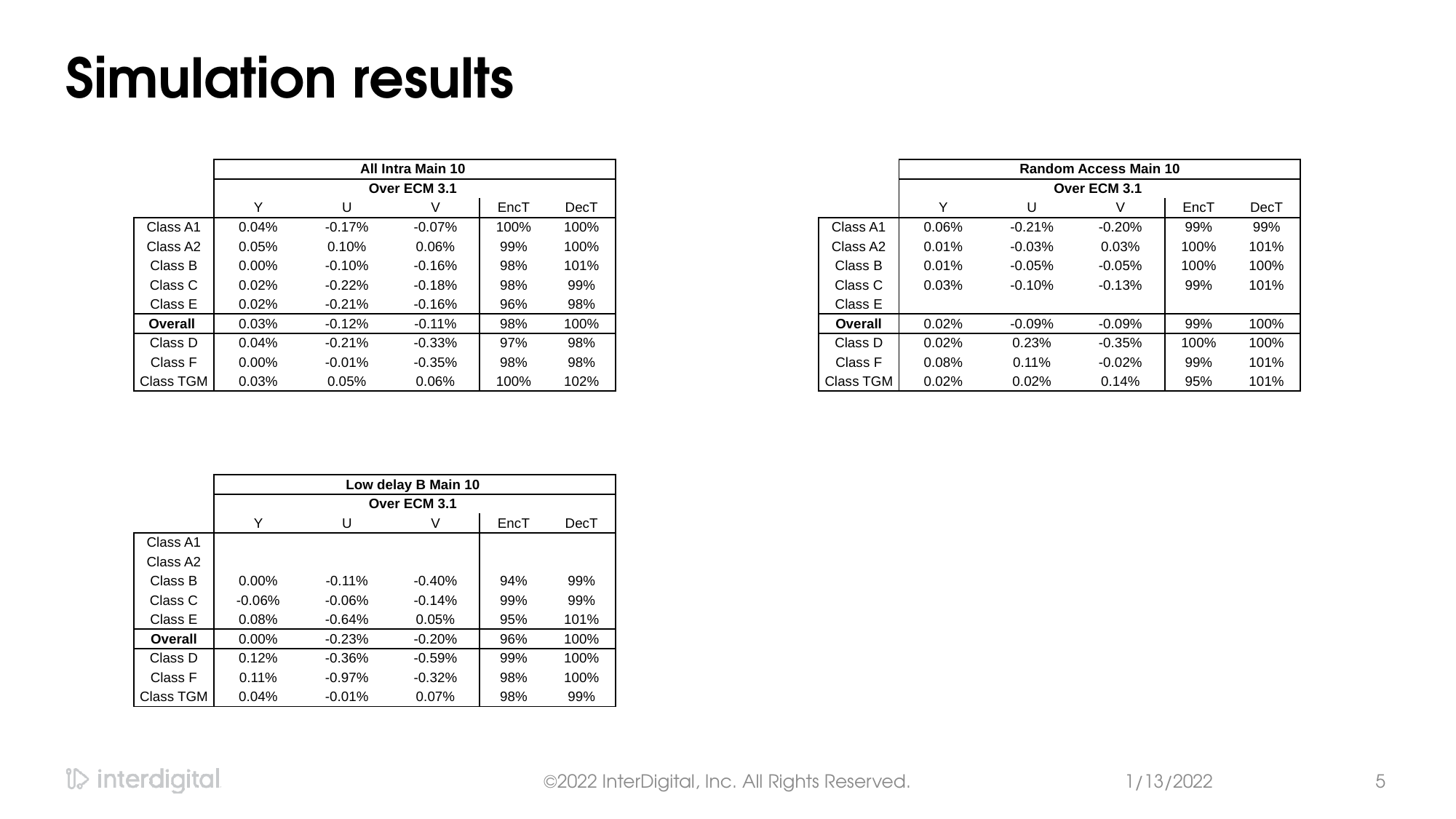

# Simulation results
|  | All Intra Main 10 |  |  |  |  |
| --- | --- | --- | --- | --- | --- |
|  | Over ECM 3.1 |  |  |  |  |
|  | Y | U | V | EncT | DecT |
| Class A1 | 0.04% | -0.17% | -0.07% | 100% | 100% |
| Class A2 | 0.05% | 0.10% | 0.06% | 99% | 100% |
| Class B | 0.00% | -0.10% | -0.16% | 98% | 101% |
| Class C | 0.02% | -0.22% | -0.18% | 98% | 99% |
| Class E | 0.02% | -0.21% | -0.16% | 96% | 98% |
| Overall | 0.03% | -0.12% | -0.11% | 98% | 100% |
| Class D | 0.04% | -0.21% | -0.33% | 97% | 98% |
| Class F | 0.00% | -0.01% | -0.35% | 98% | 98% |
| Class TGM | 0.03% | 0.05% | 0.06% | 100% | 102% |
|  | Random Access Main 10 |  |  |  |  |
| --- | --- | --- | --- | --- | --- |
|  | Over ECM 3.1 |  |  |  |  |
|  | Y | U | V | EncT | DecT |
| Class A1 | 0.06% | -0.21% | -0.20% | 99% | 99% |
| Class A2 | 0.01% | -0.03% | 0.03% | 100% | 101% |
| Class B | 0.01% | -0.05% | -0.05% | 100% | 100% |
| Class C | 0.03% | -0.10% | -0.13% | 99% | 101% |
| Class E |  |  |  |  |  |
| Overall | 0.02% | -0.09% | -0.09% | 99% | 100% |
| Class D | 0.02% | 0.23% | -0.35% | 100% | 100% |
| Class F | 0.08% | 0.11% | -0.02% | 99% | 101% |
| Class TGM | 0.02% | 0.02% | 0.14% | 95% | 101% |
|  | Low delay B Main 10 |  |  |  |  |
| --- | --- | --- | --- | --- | --- |
|  | Over ECM 3.1 |  |  |  |  |
|  | Y | U | V | EncT | DecT |
| Class A1 |  |  |  |  |  |
| Class A2 |  |  |  |  |  |
| Class B | 0.00% | -0.11% | -0.40% | 94% | 99% |
| Class C | -0.06% | -0.06% | -0.14% | 99% | 99% |
| Class E | 0.08% | -0.64% | 0.05% | 95% | 101% |
| Overall | 0.00% | -0.23% | -0.20% | 96% | 100% |
| Class D | 0.12% | -0.36% | -0.59% | 99% | 100% |
| Class F | 0.11% | -0.97% | -0.32% | 98% | 100% |
| Class TGM | 0.04% | -0.01% | 0.07% | 98% | 99% |
©2022 InterDigital, Inc. All Rights Reserved.
1/13/2022
5